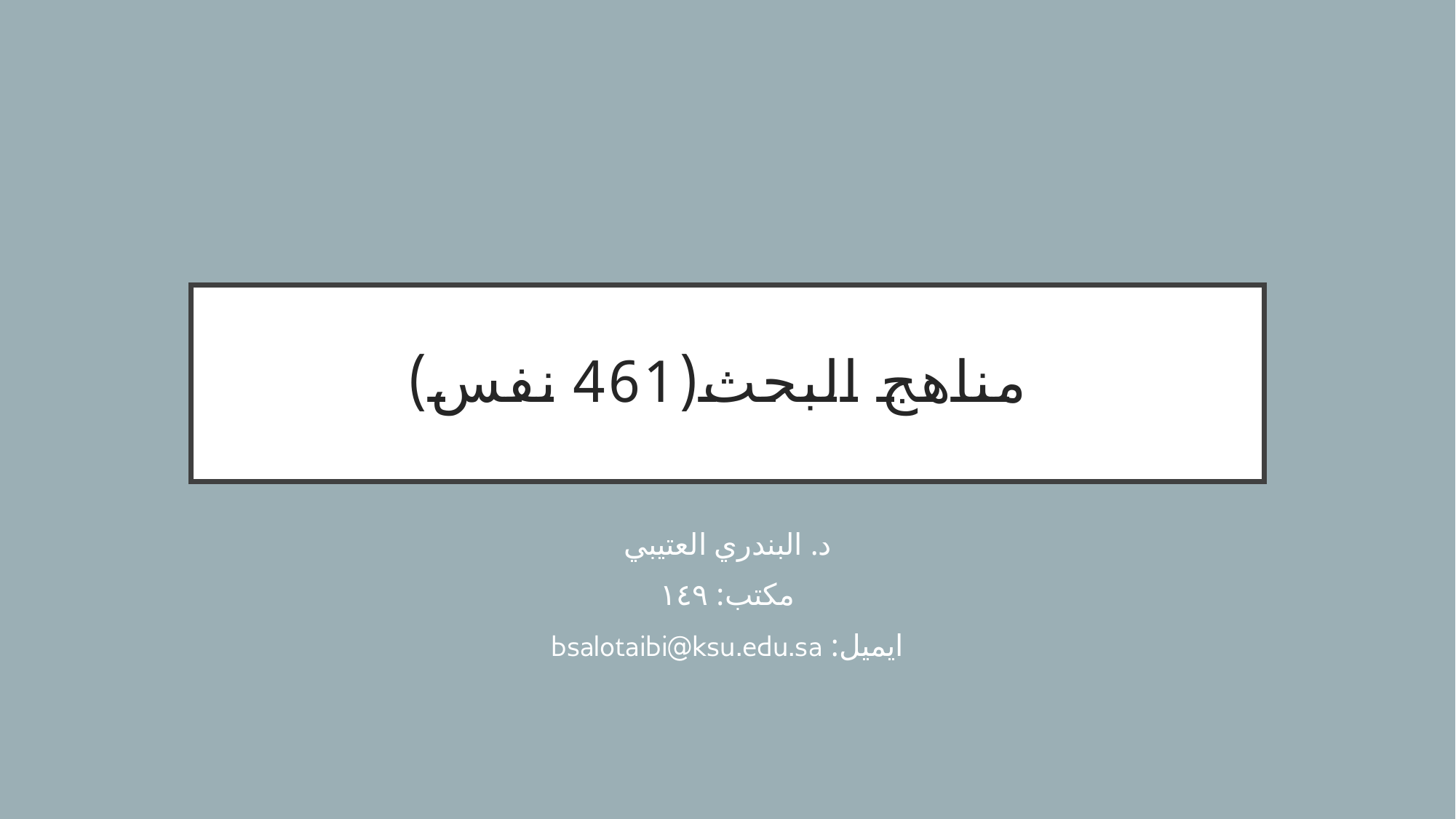

# مناهج البحث(461 نفس)
د. البندري العتيبي
مكتب: ١٤٩
ايميل: bsalotaibi@ksu.edu.sa